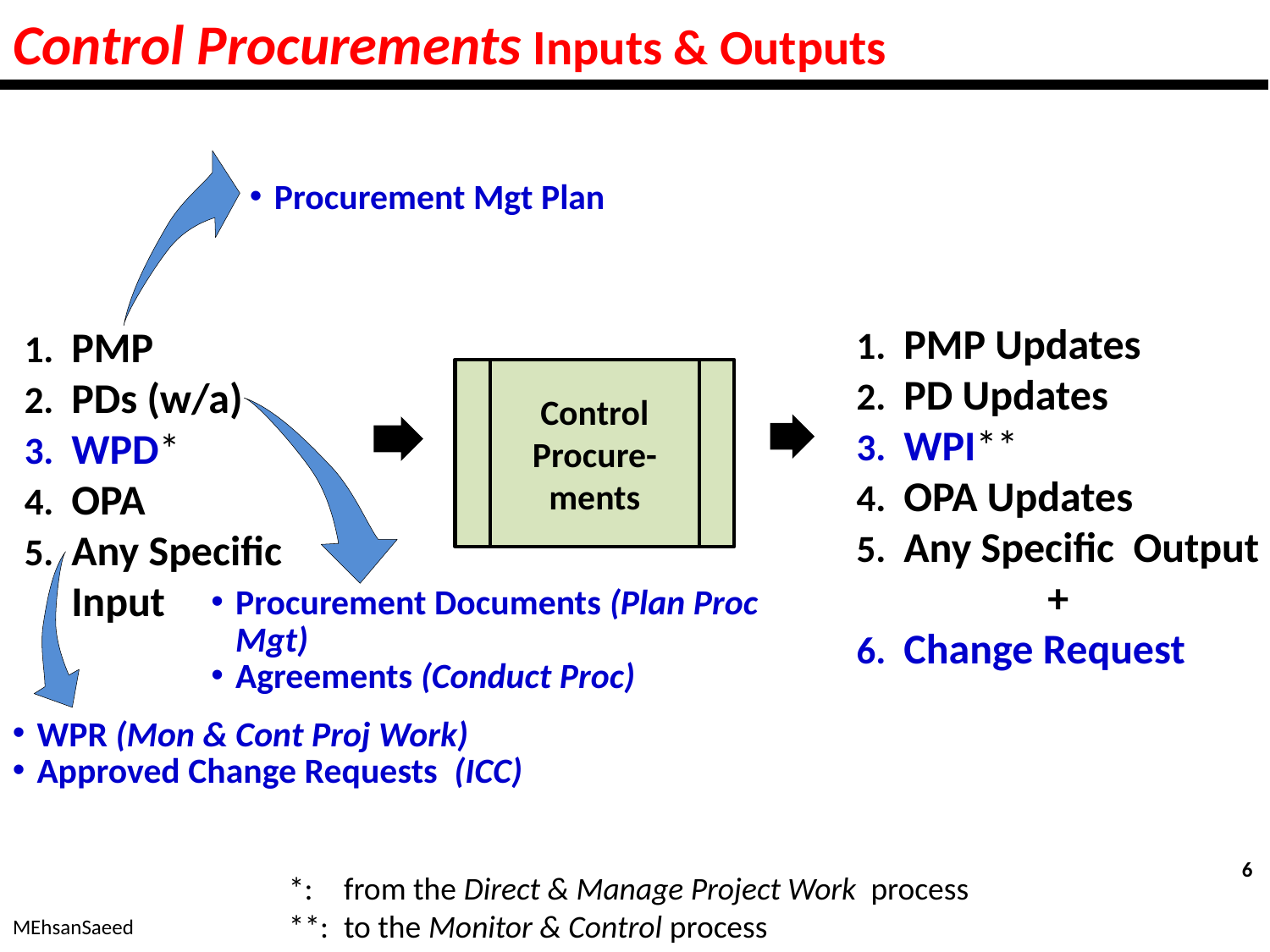

# Control Procurements Inputs & Outputs

Procurement Mgt Plan
PMP Updates
PD Updates
WPI**
OPA Updates
Any Specific  Output
+
Change Request
PMP
PDs (w/a)
WPD*
OPA
Any Specific Input
Control Procure-ments

Procurement Documents (Plan Proc Mgt)
Agreements (Conduct Proc)

WPR (Mon & Cont Proj Work)
Approved Change Requests  (ICC)
6
*:	from the Direct & Manage Project Work  process
**:	to the Monitor & Control process
MEhsanSaeed